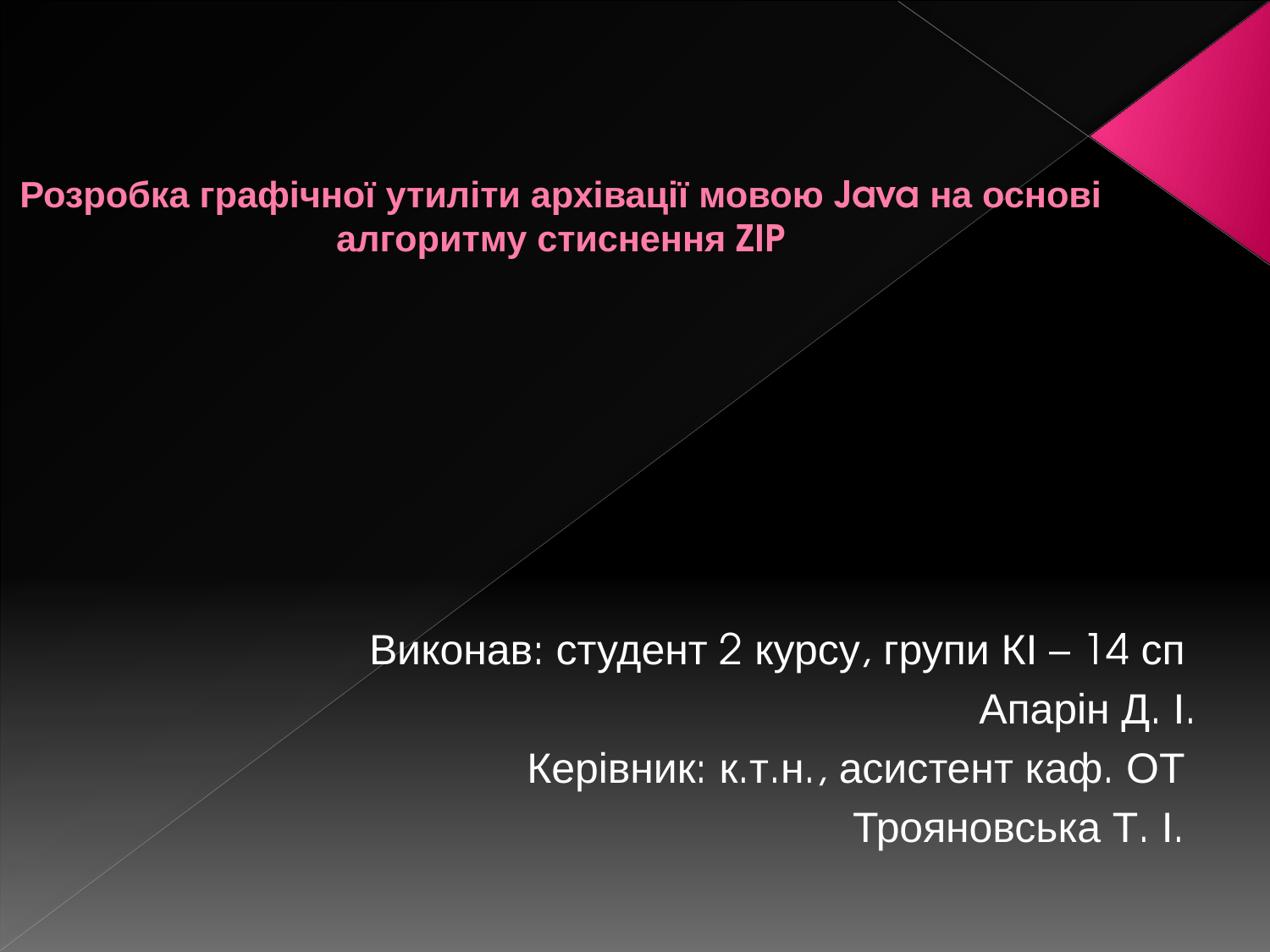

# Розробка графічної утиліти архівації мовою Java на основі  алгоритму стиснення ZIP
Виконав: студент 2 курсу, групи КІ – 14 сп
Апарін Д. І.
Керівник: к.т.н., асистент каф. ОТ
Трояновська Т. І.